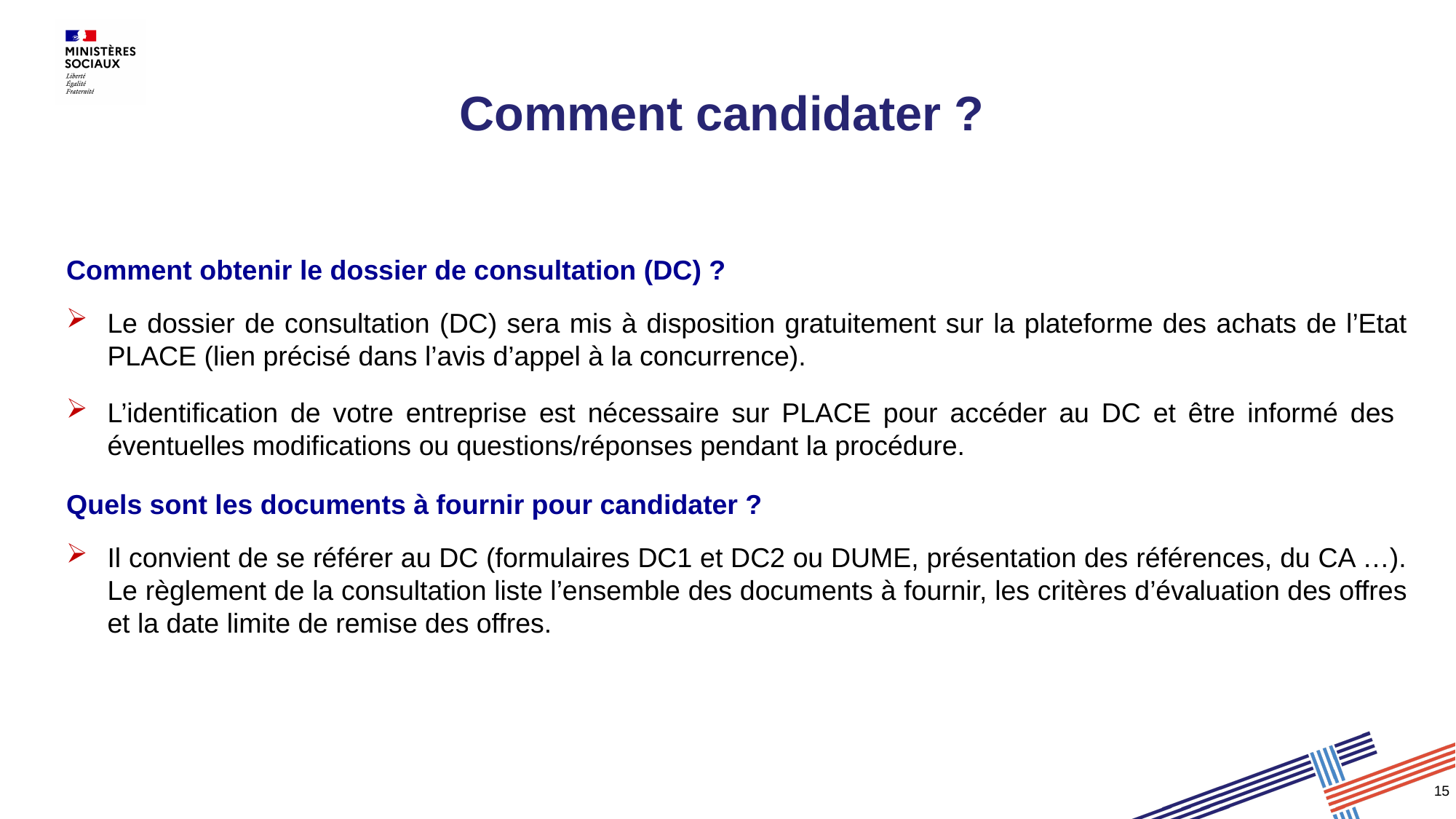

# Comment candidater ?
Comment obtenir le dossier de consultation (DC) ?
Le dossier de consultation (DC) sera mis à disposition gratuitement sur la plateforme des achats de l’Etat PLACE (lien précisé dans l’avis d’appel à la concurrence).
L’identification de votre entreprise est nécessaire sur PLACE pour accéder au DC et être informé des  éventuelles modifications ou questions/réponses pendant la procédure.
Quels sont les documents à fournir pour candidater ?
Il convient de se référer au DC (formulaires DC1 et DC2 ou DUME, présentation des références, du CA …). Le règlement de la consultation liste l’ensemble des documents à fournir, les critères d’évaluation des offres et la date limite de remise des offres.

15